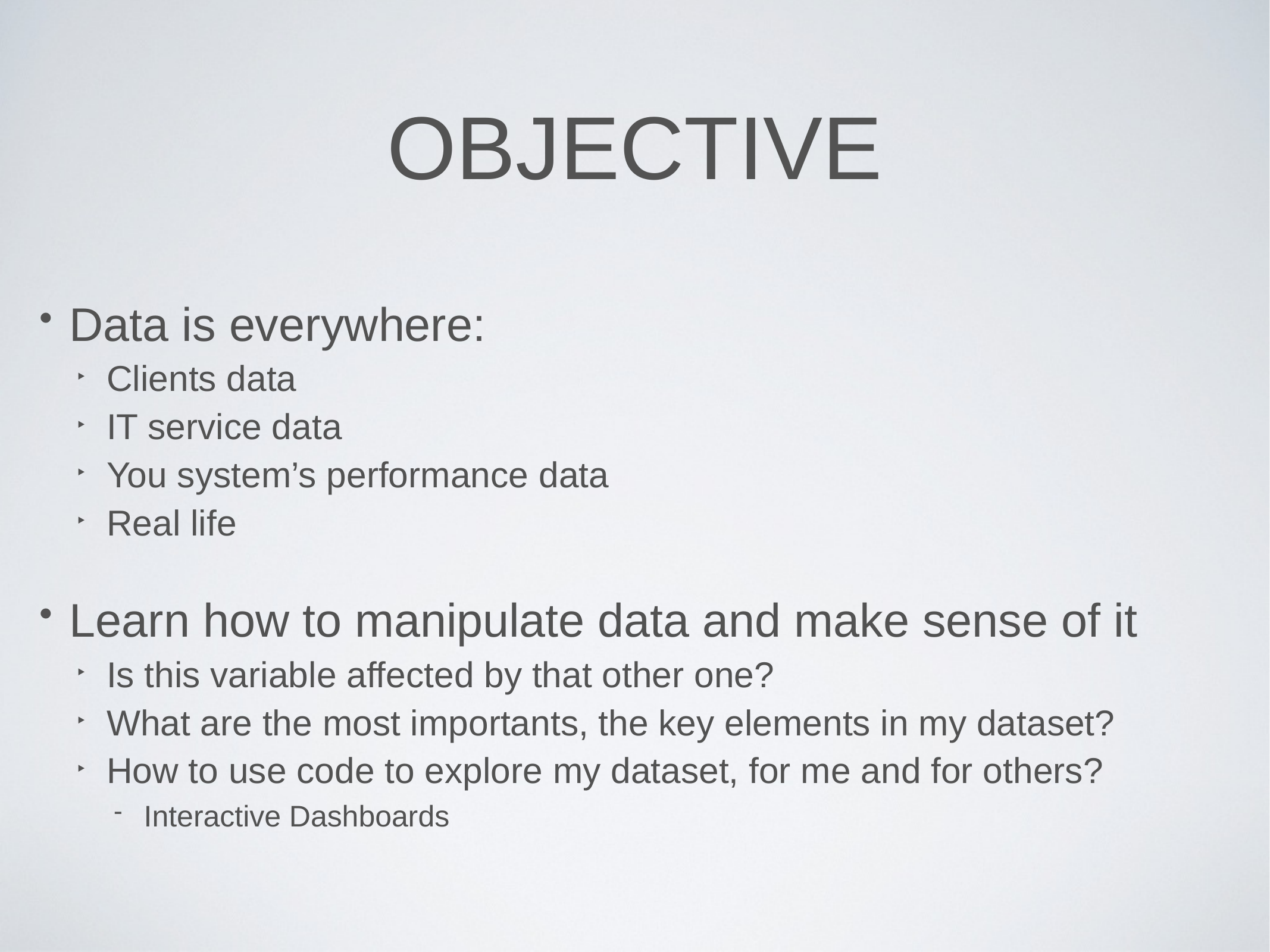

# Objective
Data is everywhere:
Clients data
IT service data
You system’s performance data
Real life
Learn how to manipulate data and make sense of it
Is this variable affected by that other one?
What are the most importants, the key elements in my dataset?
How to use code to explore my dataset, for me and for others?
Interactive Dashboards